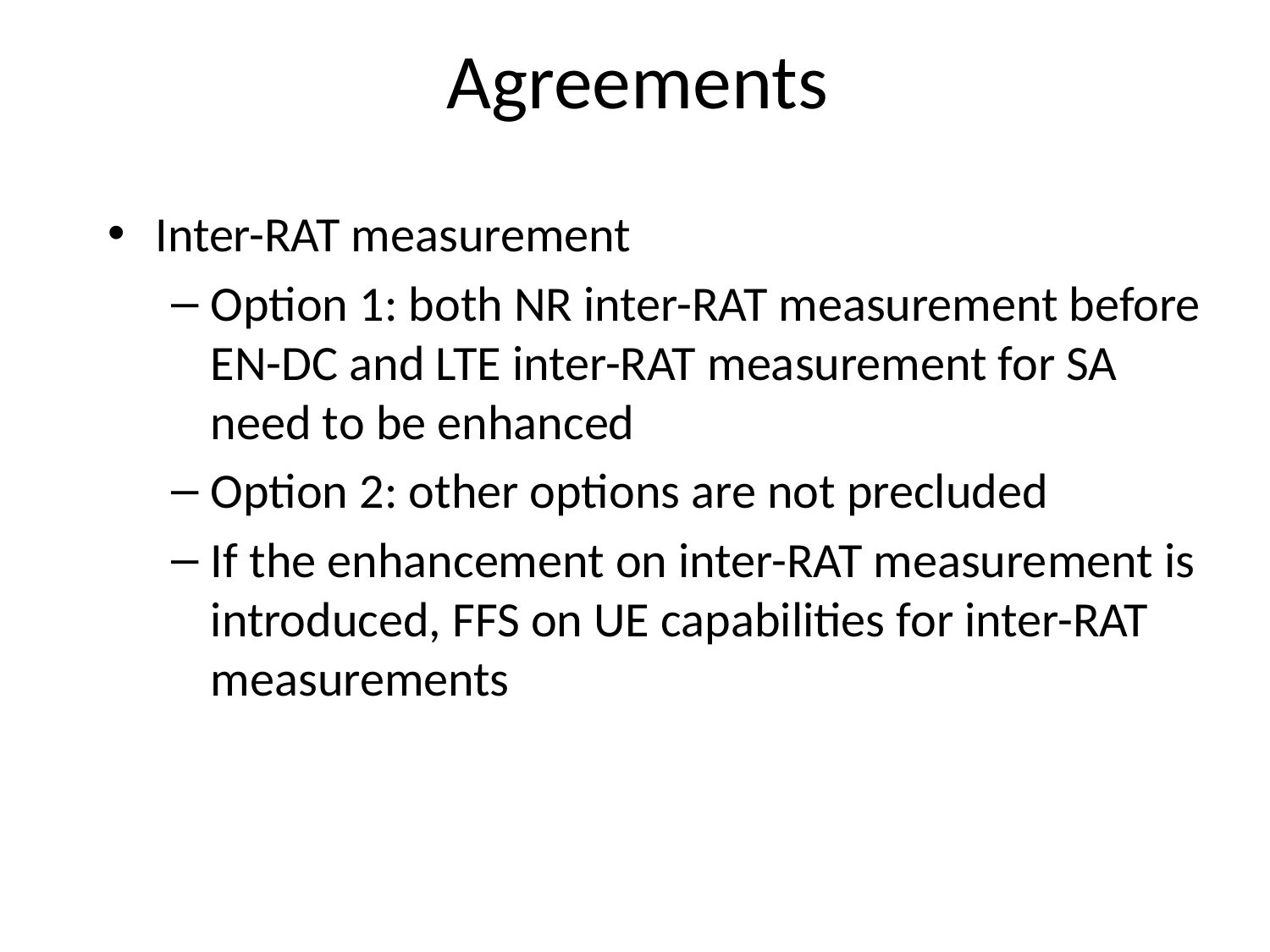

# Agreements
Inter-RAT measurement
Option 1: both NR inter-RAT measurement before EN-DC and LTE inter-RAT measurement for SA need to be enhanced
Option 2: other options are not precluded
If the enhancement on inter-RAT measurement is introduced, FFS on UE capabilities for inter-RAT measurements